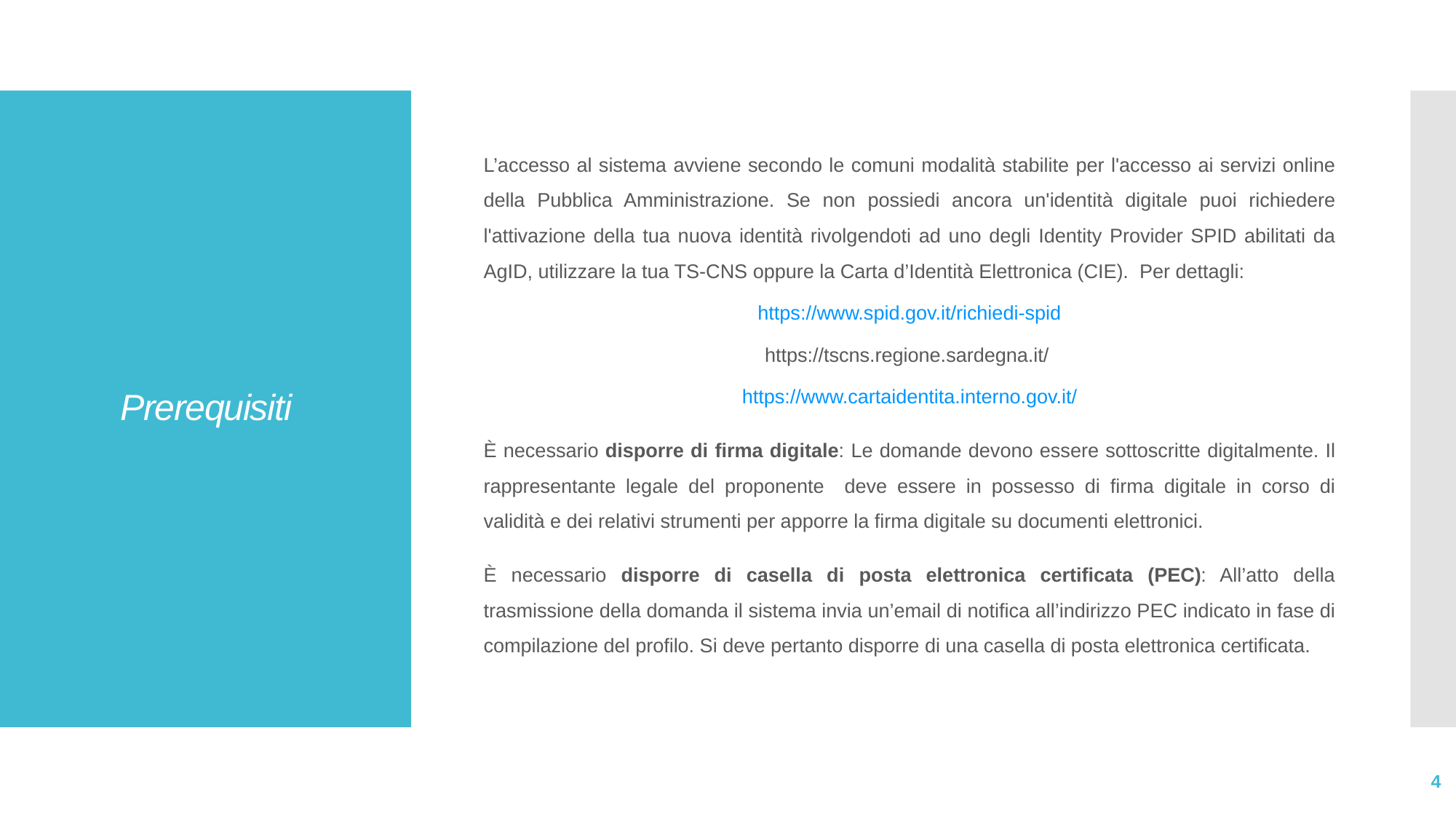

L’accesso al sistema avviene secondo le comuni modalità stabilite per l'accesso ai servizi online della Pubblica Amministrazione. Se non possiedi ancora un'identità digitale puoi richiedere l'attivazione della tua nuova identità rivolgendoti ad uno degli Identity Provider SPID abilitati da AgID, utilizzare la tua TS-CNS oppure la Carta d’Identità Elettronica (CIE).  Per dettagli:
https://www.spid.gov.it/richiedi-spid
https://tscns.regione.sardegna.it/
https://www.cartaidentita.interno.gov.it/
È necessario disporre di firma digitale: Le domande devono essere sottoscritte digitalmente. Il rappresentante legale del proponente  deve essere in possesso di firma digitale in corso di validità e dei relativi strumenti per apporre la firma digitale su documenti elettronici.
È necessario disporre di casella di posta elettronica certificata (PEC): All’atto della trasmissione della domanda il sistema invia un’email di notifica all’indirizzo PEC indicato in fase di compilazione del profilo. Si deve pertanto disporre di una casella di posta elettronica certificata.
# Prerequisiti
4